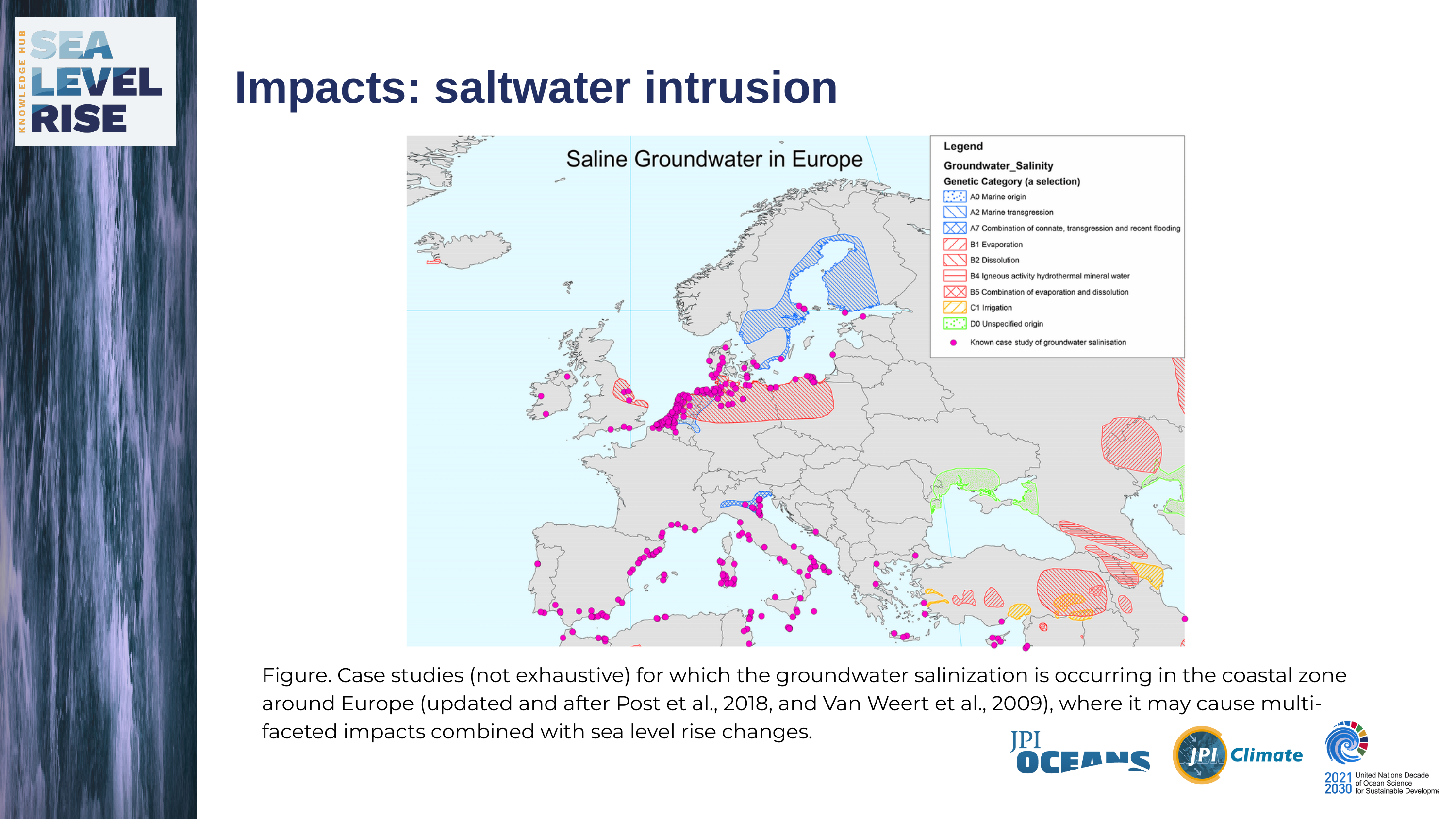

Impacts: saltwater intrusion

Figure. Case studies (not exhaustive) for which the groundwater salinization is occurring in the coastal zone around Europe (updated and after Post et al., 2018, and Van Weert et al., 2009), where it may cause multi-faceted impacts combined with sea level rise changes.